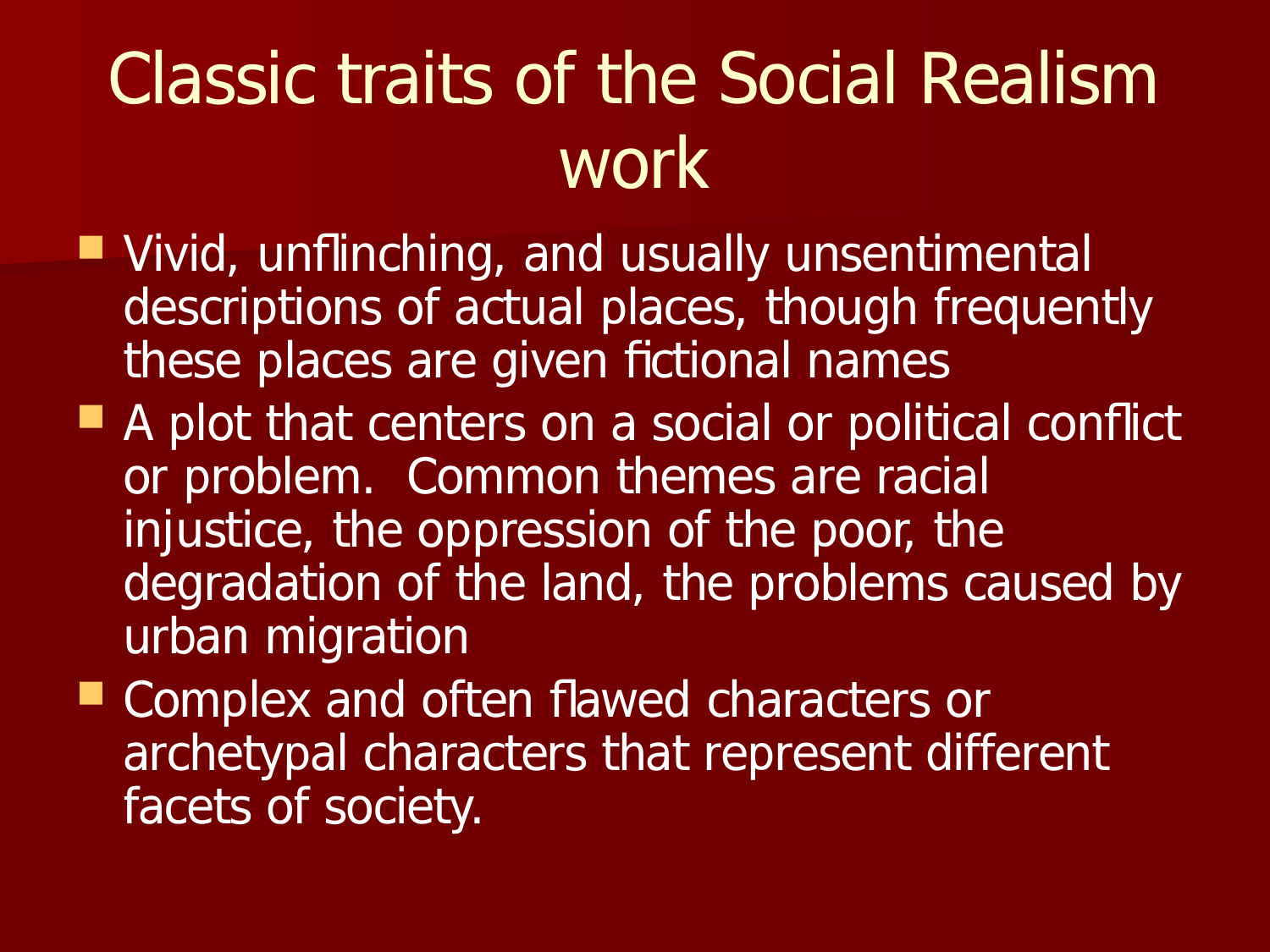

# Classic traits of the Social Realism work
Vivid, unflinching, and usually unsentimental descriptions of actual places, though frequently these places are given fictional names
A plot that centers on a social or political conflict or problem.  Common themes are racial injustice, the oppression of the poor, the degradation of the land, the problems caused by urban migration
Complex and often flawed characters or archetypal characters that represent different facets of society.